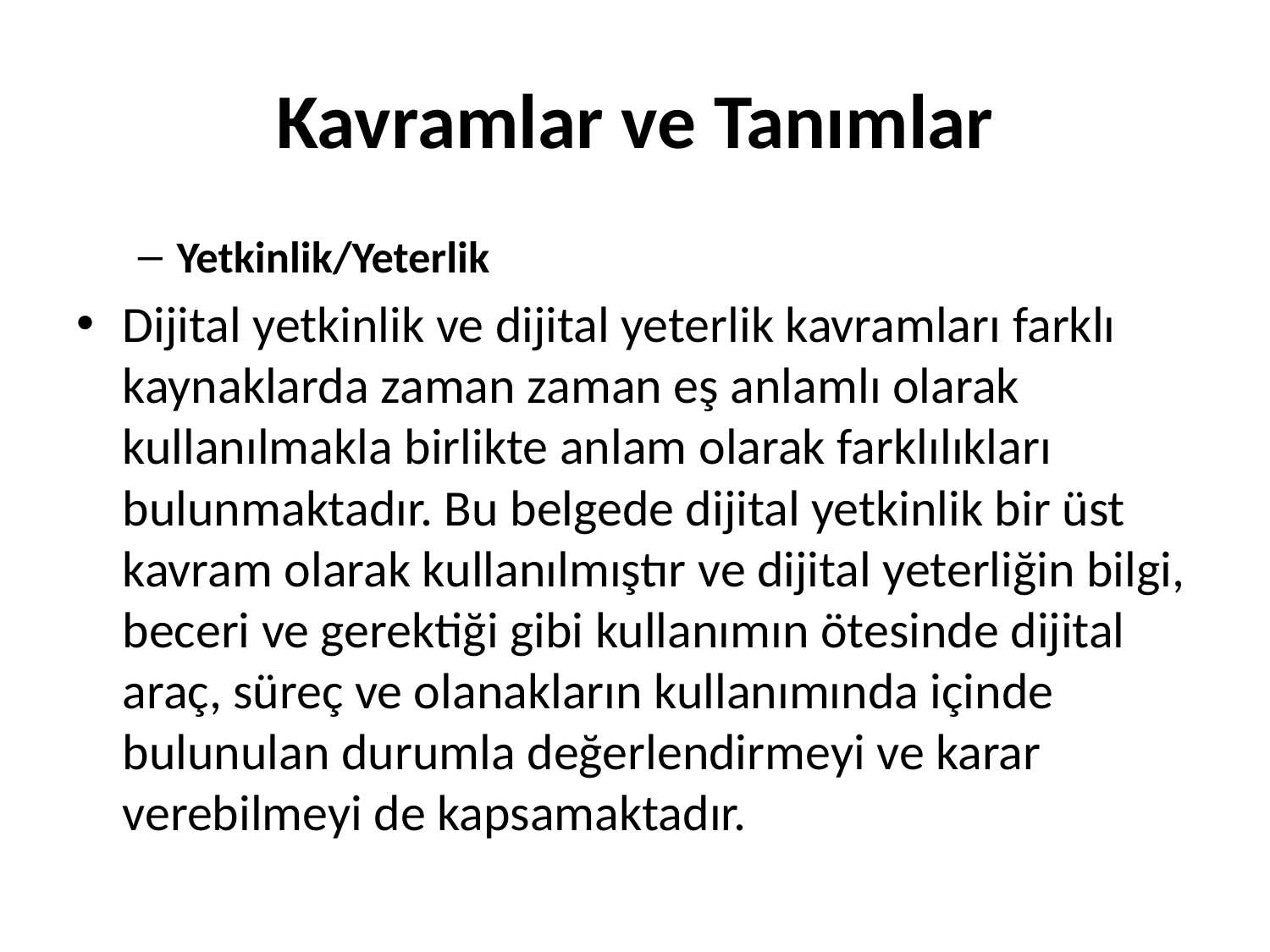

# Kavramlar ve Tanımlar
Yetkinlik/Yeterlik
Dijital yetkinlik ve dijital yeterlik kavramları farklı kaynaklarda zaman zaman eş anlamlı olarak kullanılmakla birlikte anlam olarak farklılıkları bulunmaktadır. Bu belgede dijital yetkinlik bir üst kavram olarak kullanılmıştır ve dijital yeterliğin bilgi, beceri ve gerektiği gibi kullanımın ötesinde dijital araç, süreç ve olanakların kullanımında içinde bulunulan durumla değerlendirmeyi ve karar verebilmeyi de kapsamaktadır.